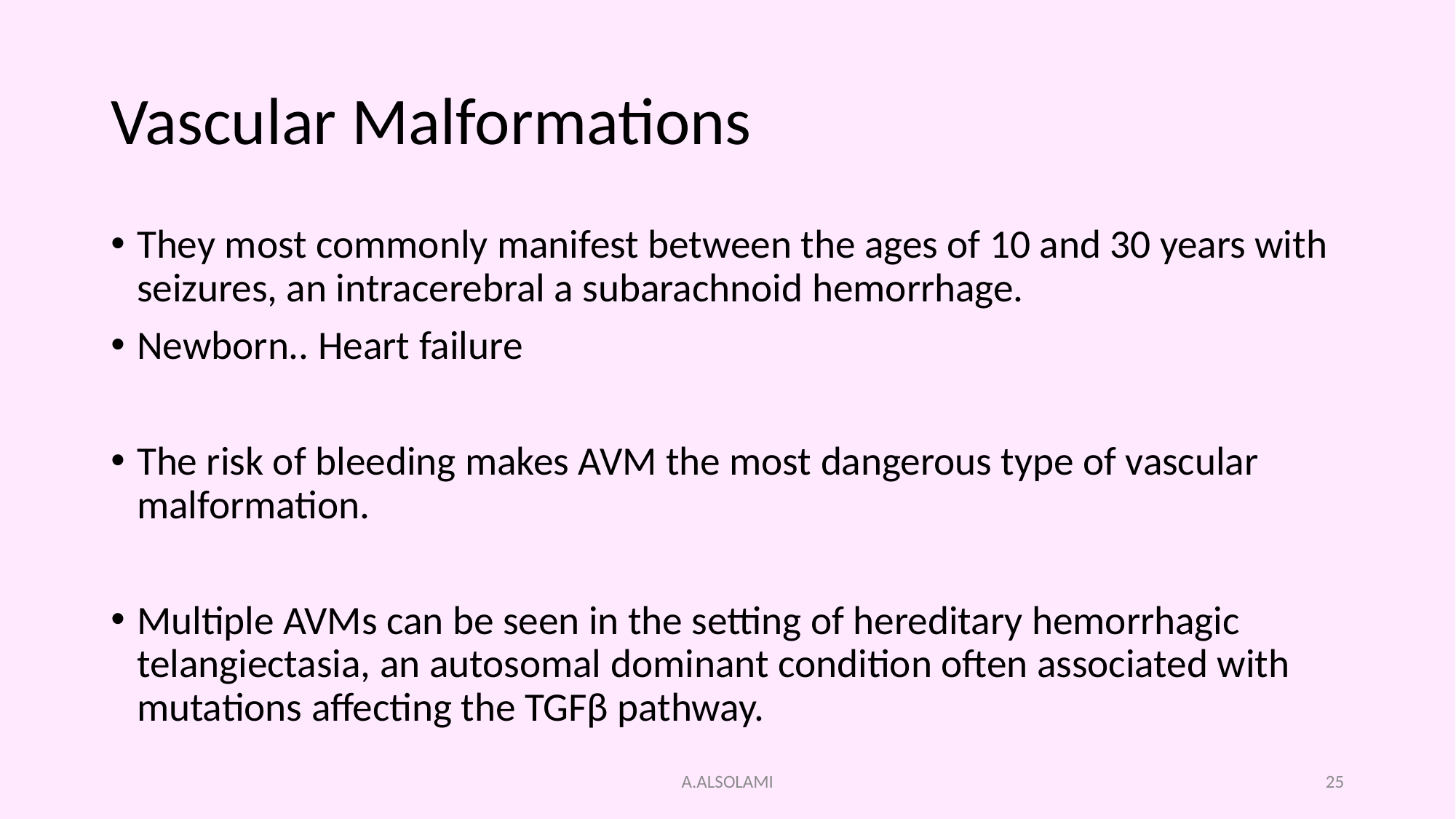

# Vascular Malformations
They most commonly manifest between the ages of 10 and 30 years with seizures, an intracerebral a subarachnoid hemorrhage.
Newborn.. Heart failure

The risk of bleeding makes AVM the most dangerous type of vascular malformation.

Multiple AVMs can be seen in the setting of hereditary hemorrhagic telangiectasia, an autosomal dominant condition often associated with mutations affecting the TGFβ pathway.
A.ALSOLAMI
25